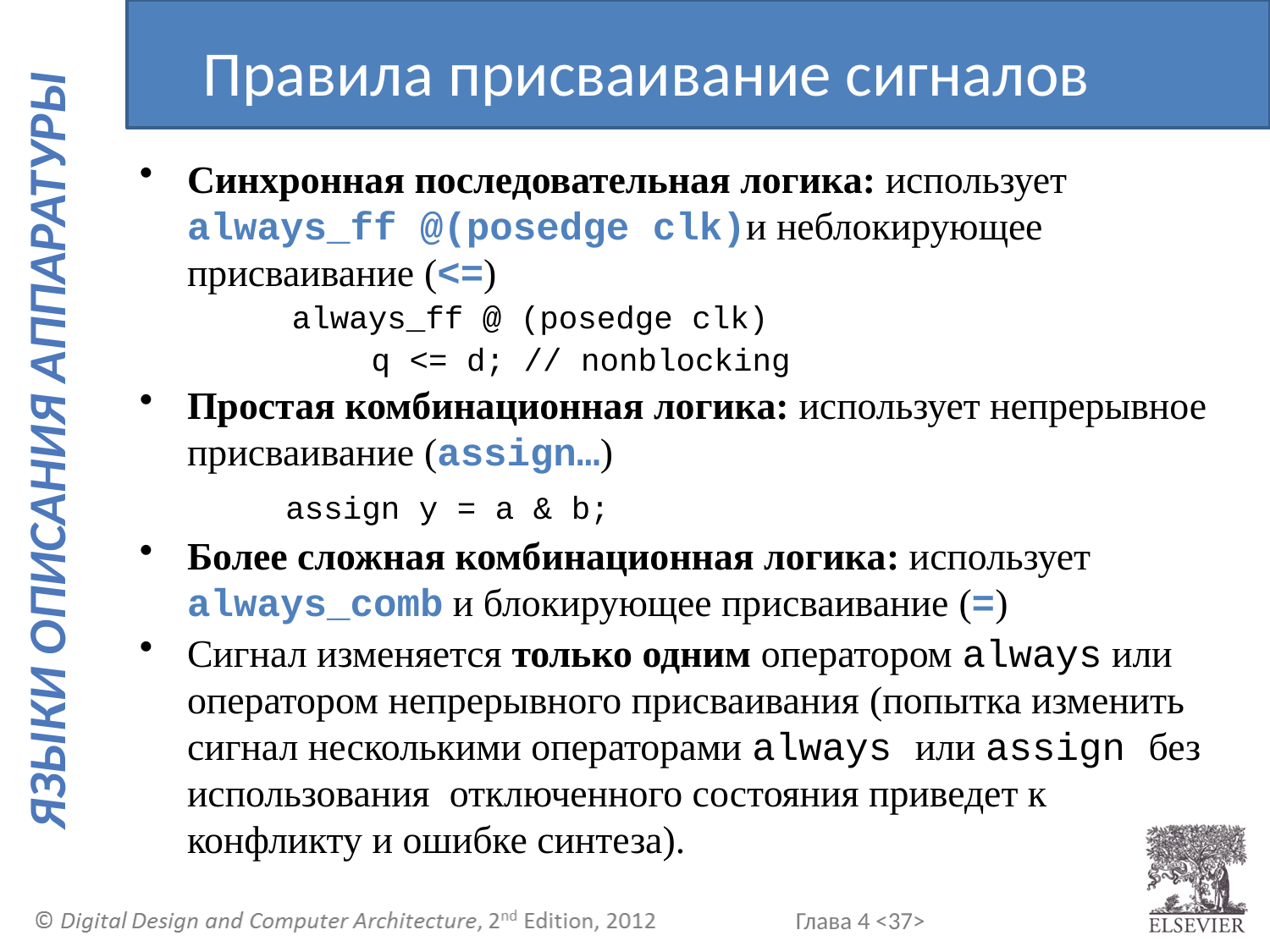

Правила присваивание сигналов

Синхронная последовательная логика: использует always_ff @(posedge clk)и неблокирующее присваивание (<=)
        always_ff @ (posedge clk)
		   q <= d; // nonblocking
Простая комбинационная логика: использует непрерывное присваивание (assign…)
             assign y = a & b;
Более сложная комбинационная логика: использует always_comb и блокирующее присваивание (=)
Сигнал изменяется только одним оператором always или оператором непрерывного присваивания (попытка изменить сигнал несколькими операторами always или assign без использования  отключенного состояния приведет к конфликту и ошибке синтеза).